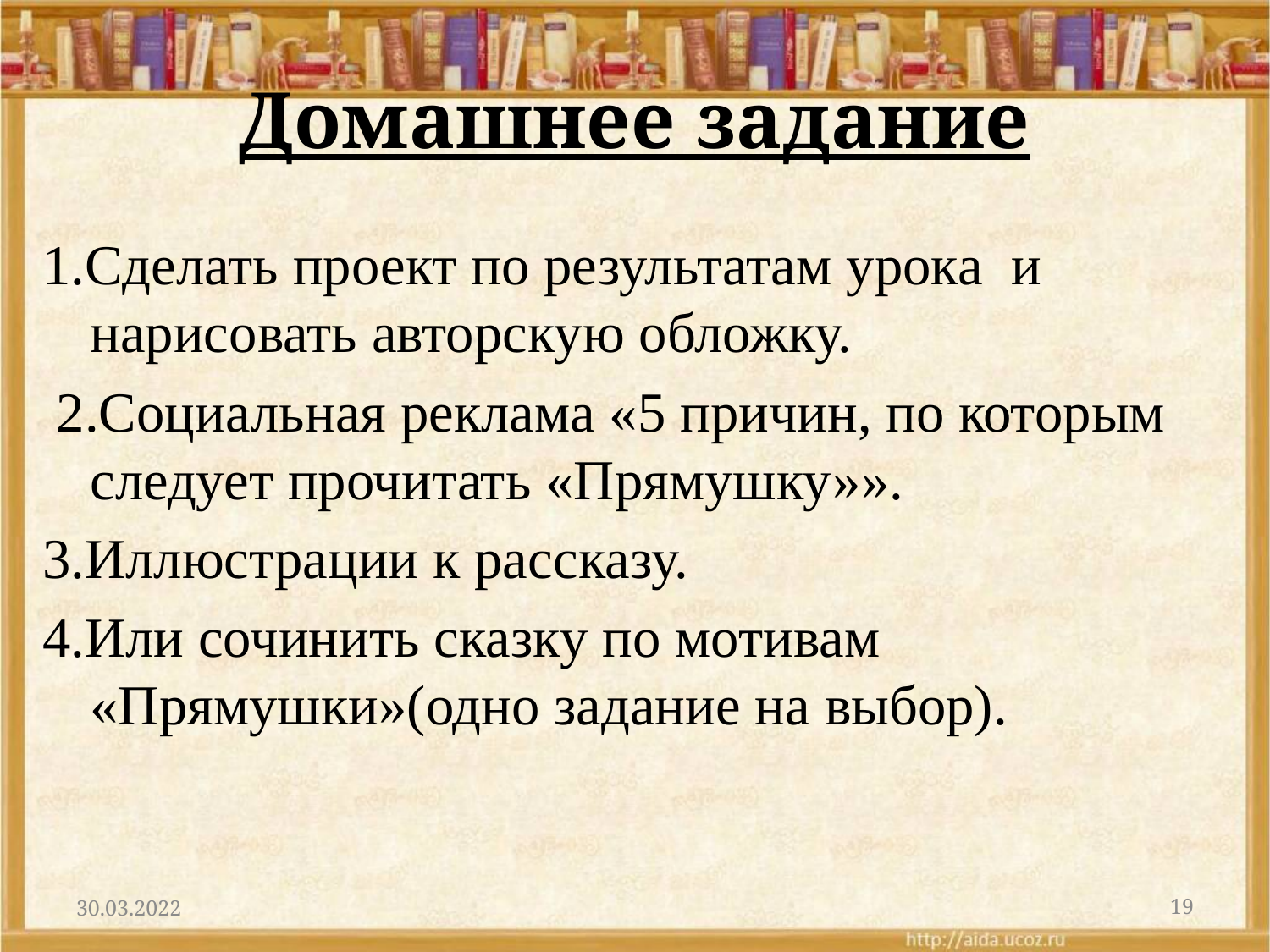

# Домашнее задание
1.Сделать проект по результатам урока  и нарисовать авторскую обложку.
 2.Социальная реклама «5 причин, по которым следует прочитать «Прямушку»».
3.Иллюстрации к рассказу.
4.Или сочинить сказку по мотивам «Прямушки»(одно задание на выбор).

30.03.2022
19